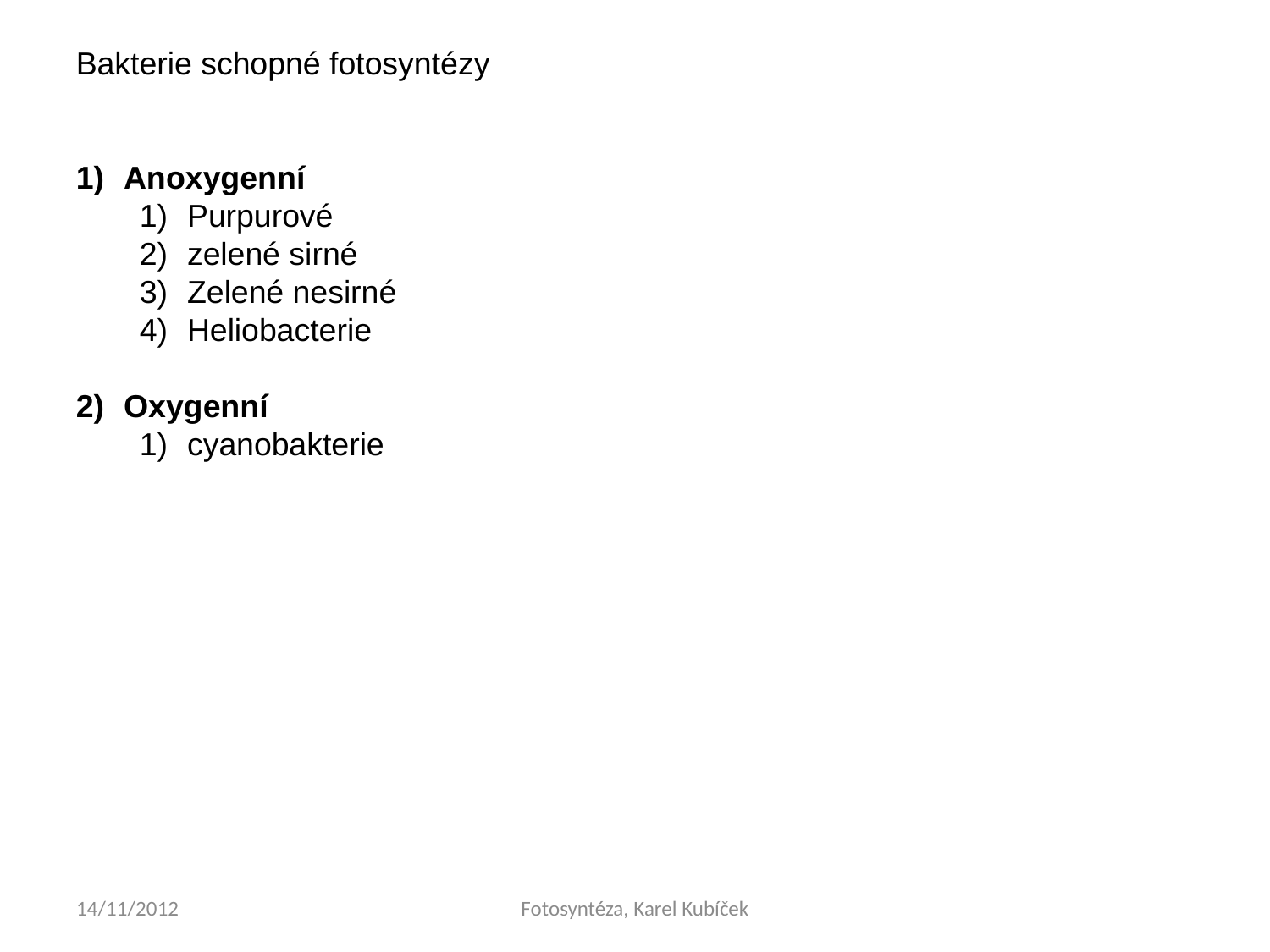

Bakterie schopné fotosyntézy

Anoxygenní
Purpurové
zelené sirné
Zelené nesirné
Heliobacterie

Oxygenní
cyanobakterie

14/11/2012
Fotosyntéza, Karel Kubíček